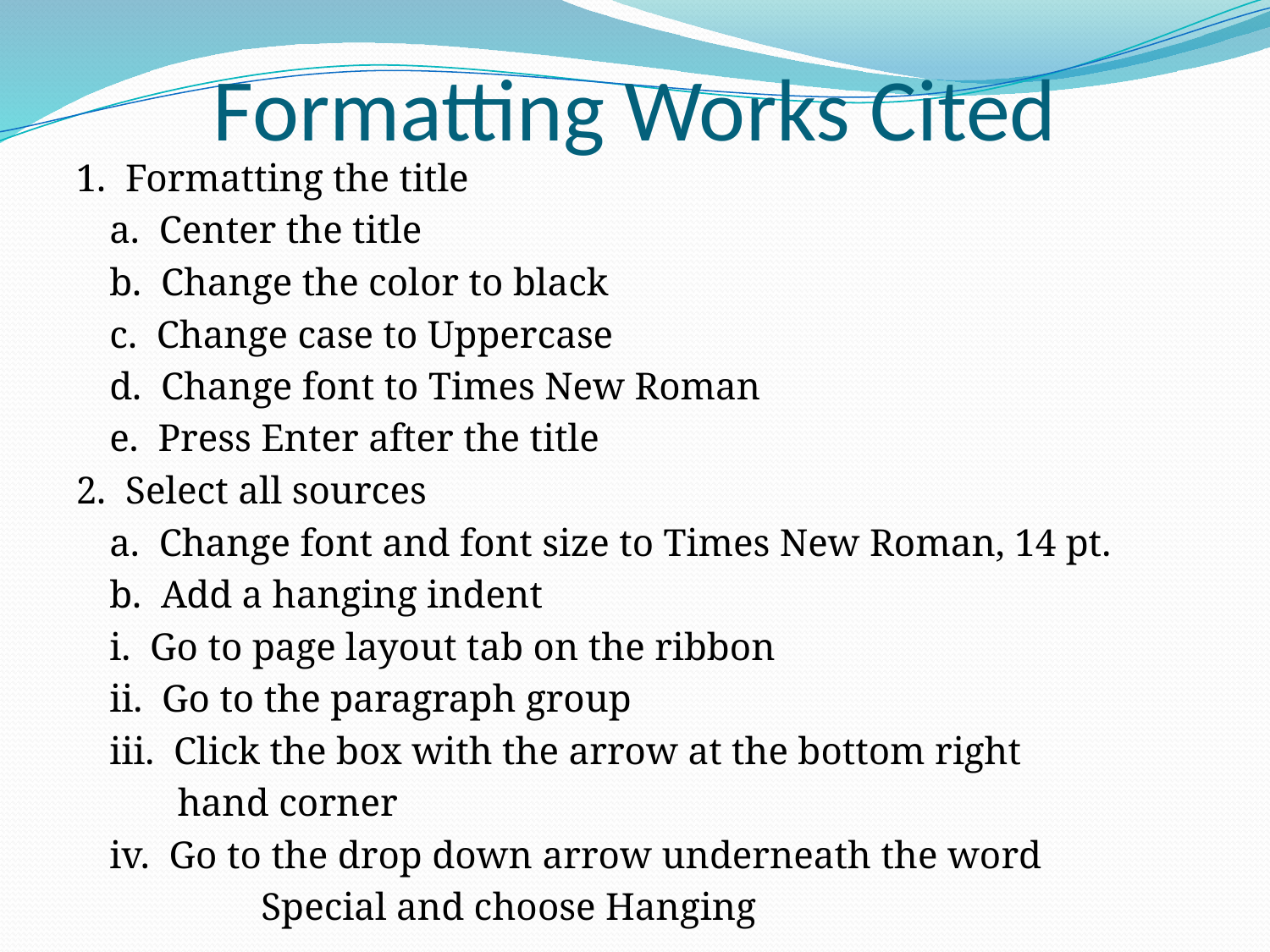

# Formatting Works Cited
1.  Formatting the title
	a.  Center the title
	b.  Change the color to black
	c.  Change case to Uppercase
	d.  Change font to Times New Roman
	e.  Press Enter after the title
2.  Select all sources
	a.  Change font and font size to Times New Roman, 14 pt.
	b.  Add a hanging indent
		i.  Go to page layout tab on the ribbon
		ii.  Go to the paragraph group
		iii.  Click the box with the arrow at the bottom right
		       hand corner
		iv.  Go to the drop down arrow underneath the word
                   Special and choose Hanging